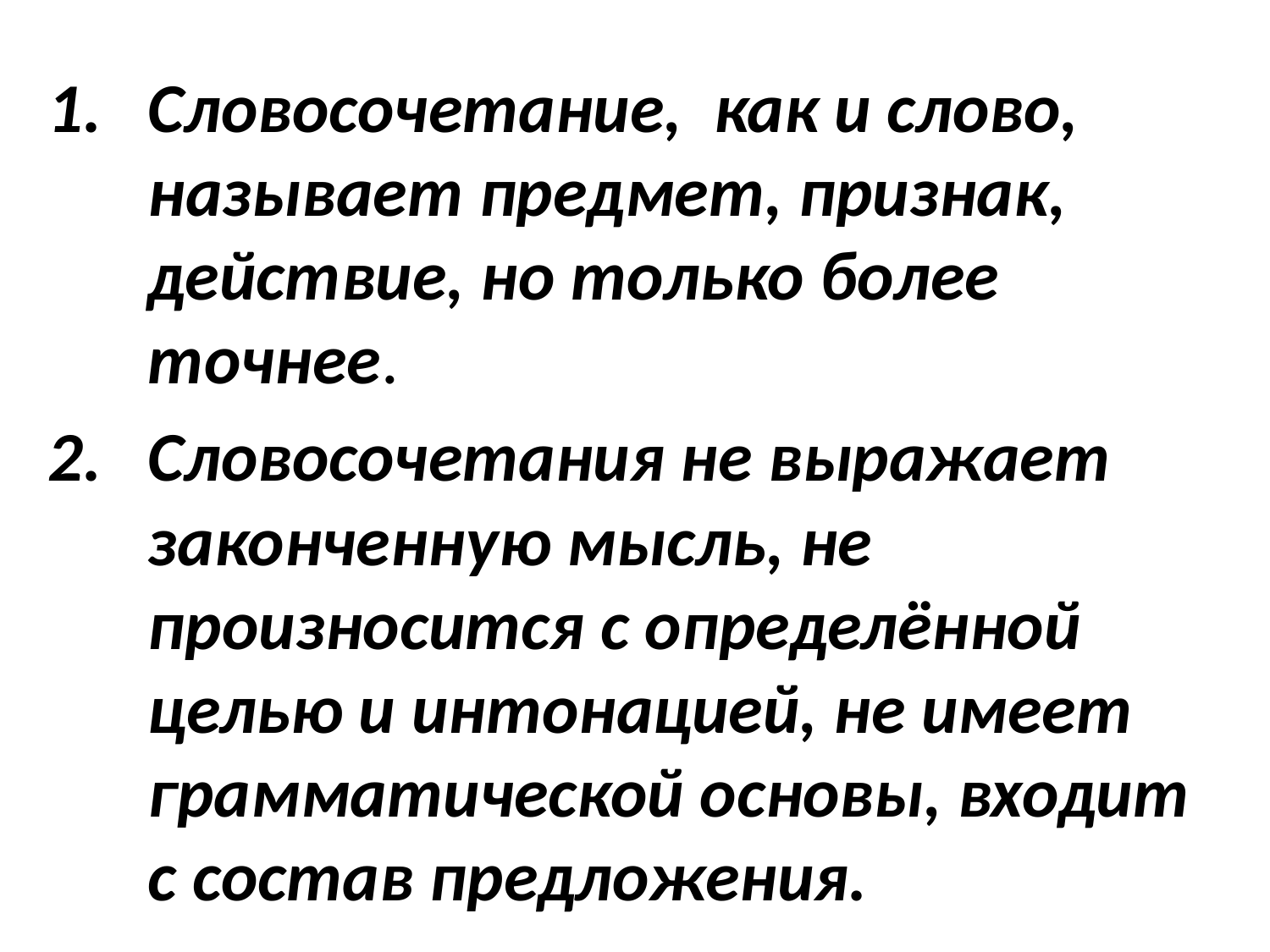

Словосочетание,  как и слово, называет предмет, признак, действие, но только более точнее.
Словосочетания не выражает законченную мысль, не произносится с определённой целью и интонацией, не имеет грамматической основы, входит с состав предложения.